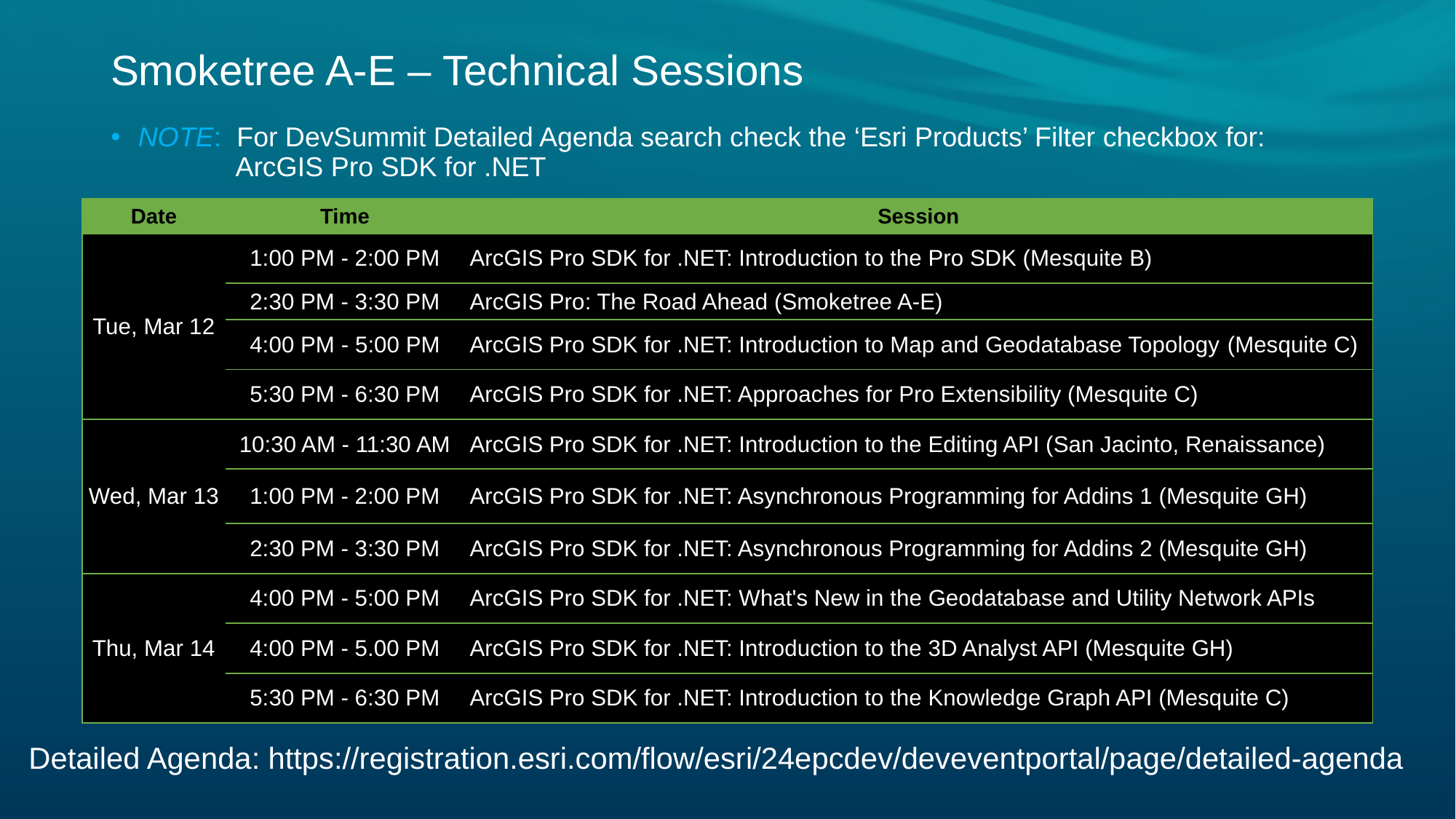

# Smoketree A-E – Technical Sessions
NOTE:  For DevSummit Detailed Agenda search check the ‘Esri Products’ Filter checkbox for:
             ArcGIS Pro SDK for .NET

| Date | Time | Session |
| --- | --- | --- |
| Tue, Mar 12 | 1:00 PM - 2:00 PM | ArcGIS Pro SDK for .NET: Introduction to the Pro SDK (Mesquite B) |
|  | 2:30 PM - 3:30 PM | ArcGIS Pro: The Road Ahead (Smoketree A-E) |
|  | 4:00 PM - 5:00 PM | ArcGIS Pro SDK for .NET: Introduction to Map and Geodatabase Topology (Mesquite C) |
|  | 5:30 PM - 6:30 PM | ArcGIS Pro SDK for .NET: Approaches for Pro Extensibility (Mesquite C) |
| Wed, Mar 13 | 10:30 AM - 11:30 AM | ArcGIS Pro SDK for .NET: Introduction to the Editing API (San Jacinto, Renaissance) |
|  | 1:00 PM - 2:00 PM | ArcGIS Pro SDK for .NET: Asynchronous Programming for Addins 1 (Mesquite GH) |
|  | 2:30 PM - 3:30 PM | ArcGIS Pro SDK for .NET: Asynchronous Programming for Addins 2 (Mesquite GH) |
| Thu, Mar 14 | 4:00 PM - 5:00 PM | ArcGIS Pro SDK for .NET: What's New in the Geodatabase and Utility Network APIs |
|  | 4:00 PM - 5.00 PM | ArcGIS Pro SDK for .NET: Introduction to the 3D Analyst API (Mesquite GH) |
|  | 5:30 PM - 6:30 PM | ArcGIS Pro SDK for .NET: Introduction to the Knowledge Graph API (Mesquite C) |
Detailed Agenda: https://registration.esri.com/flow/esri/24epcdev/deveventportal/page/detailed-agenda